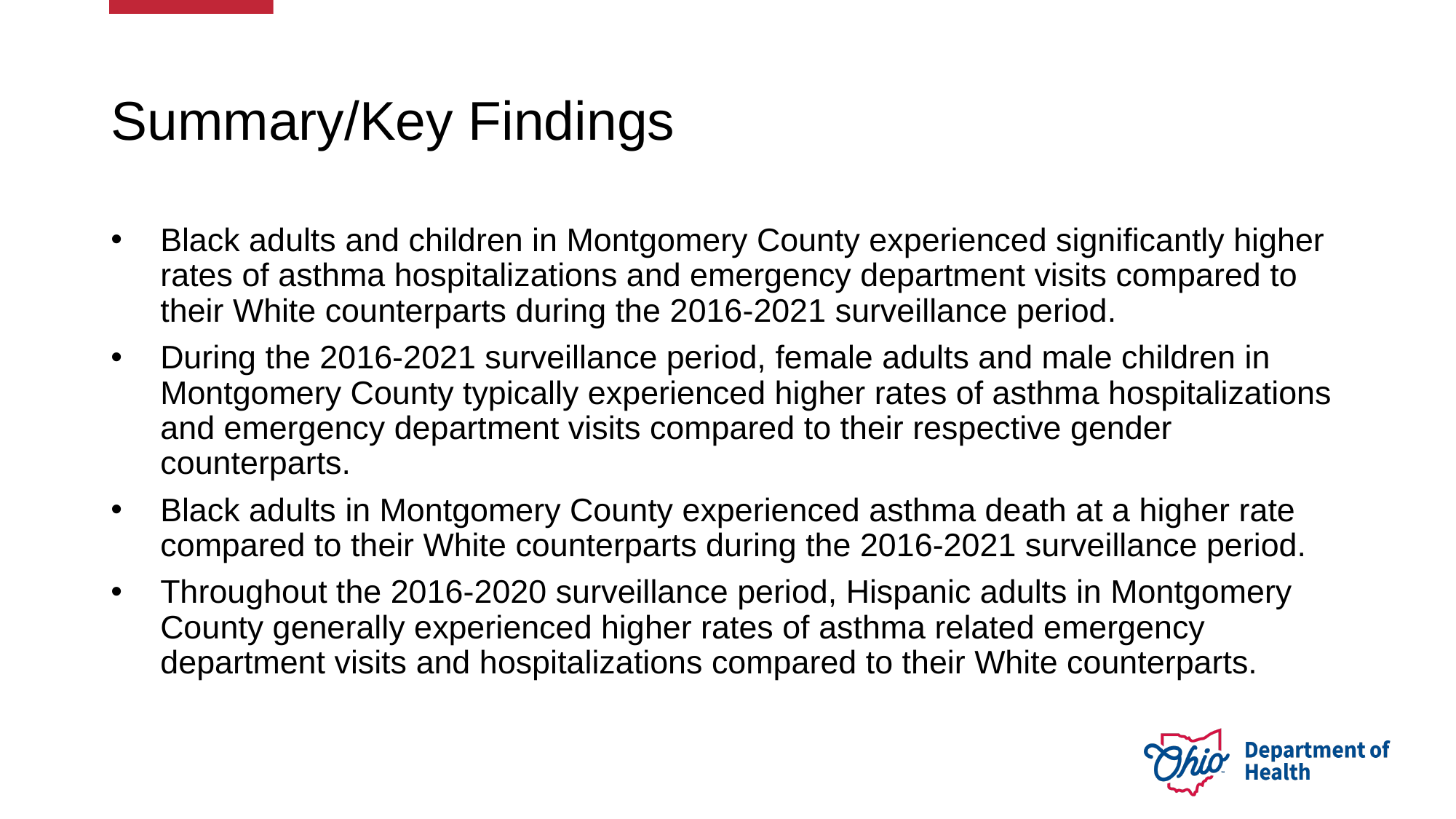

# Summary/Key Findings
Black adults and children in Montgomery County experienced significantly higher rates of asthma hospitalizations and emergency department visits compared to their White counterparts during the 2016-2021 surveillance period.
During the 2016-2021 surveillance period, female adults and male children in Montgomery County typically experienced higher rates of asthma hospitalizations and emergency department visits compared to their respective gender counterparts.
Black adults in Montgomery County experienced asthma death at a higher rate compared to their White counterparts during the 2016-2021 surveillance period.
Throughout the 2016-2020 surveillance period, Hispanic adults in Montgomery County generally experienced higher rates of asthma related emergency department visits and hospitalizations compared to their White counterparts.